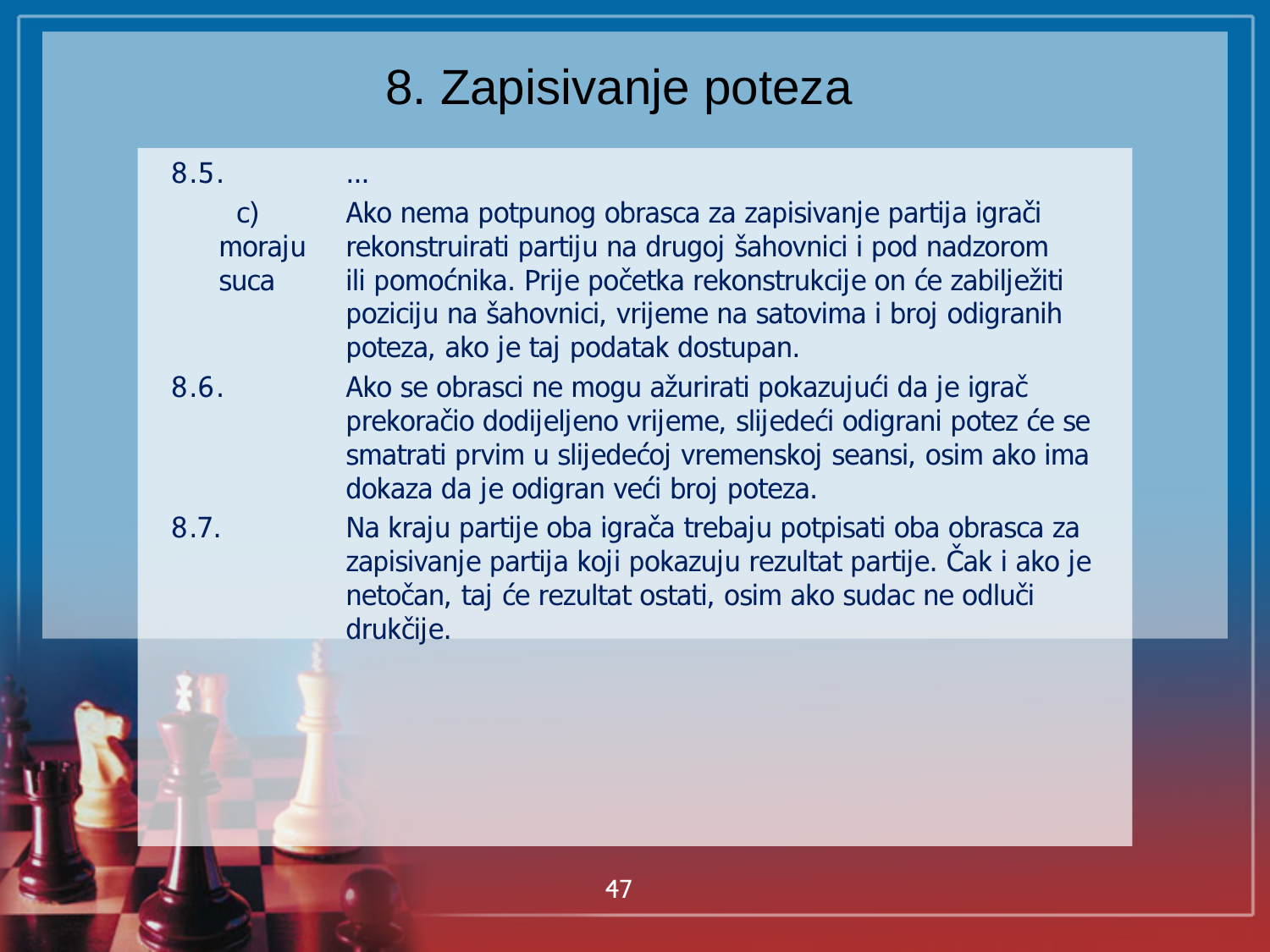

# 8. Zapisivanje poteza
8.5.	…
	  c)	Ako nema potpunog obrasca za zapisivanje partija igrači moraju 	rekonstruirati partiju na drugoj šahovnici i pod nadzorom suca 	ili pomoćnika. Prije početka rekonstrukcije on će zabilježiti 	poziciju na šahovnici, vrijeme na satovima i broj odigranih 	poteza, ako je taj podatak dostupan.
8.6.	Ako se obrasci ne mogu ažurirati pokazujući da je igrač 	prekoračio dodijeljeno vrijeme, slijedeći odigrani potez će se 	smatrati prvim u slijedećoj vremenskoj seansi, osim ako ima 	dokaza da je odigran veći broj poteza.
8.7.	Na kraju partije oba igrača trebaju potpisati oba obrasca za 	zapisivanje partija koji pokazuju rezultat partije. Čak i ako je 	netočan, taj će rezultat ostati, osim ako sudac ne odluči 	drukčije.
47